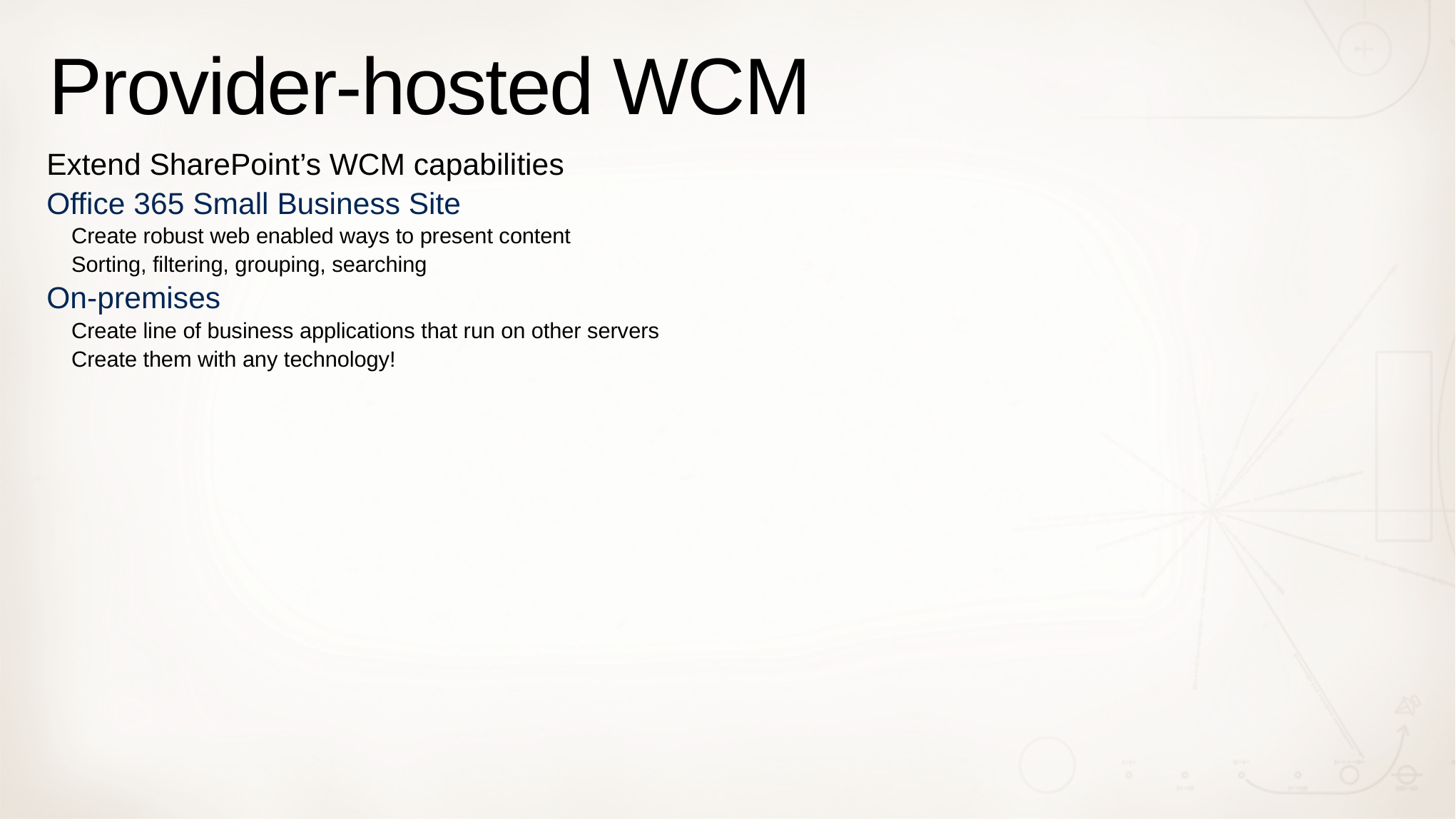

# Provider-hosted WCM
Extend SharePoint’s WCM capabilities
Office 365 Small Business Site
Create robust web enabled ways to present content
Sorting, filtering, grouping, searching
On-premises
Create line of business applications that run on other servers
Create them with any technology!